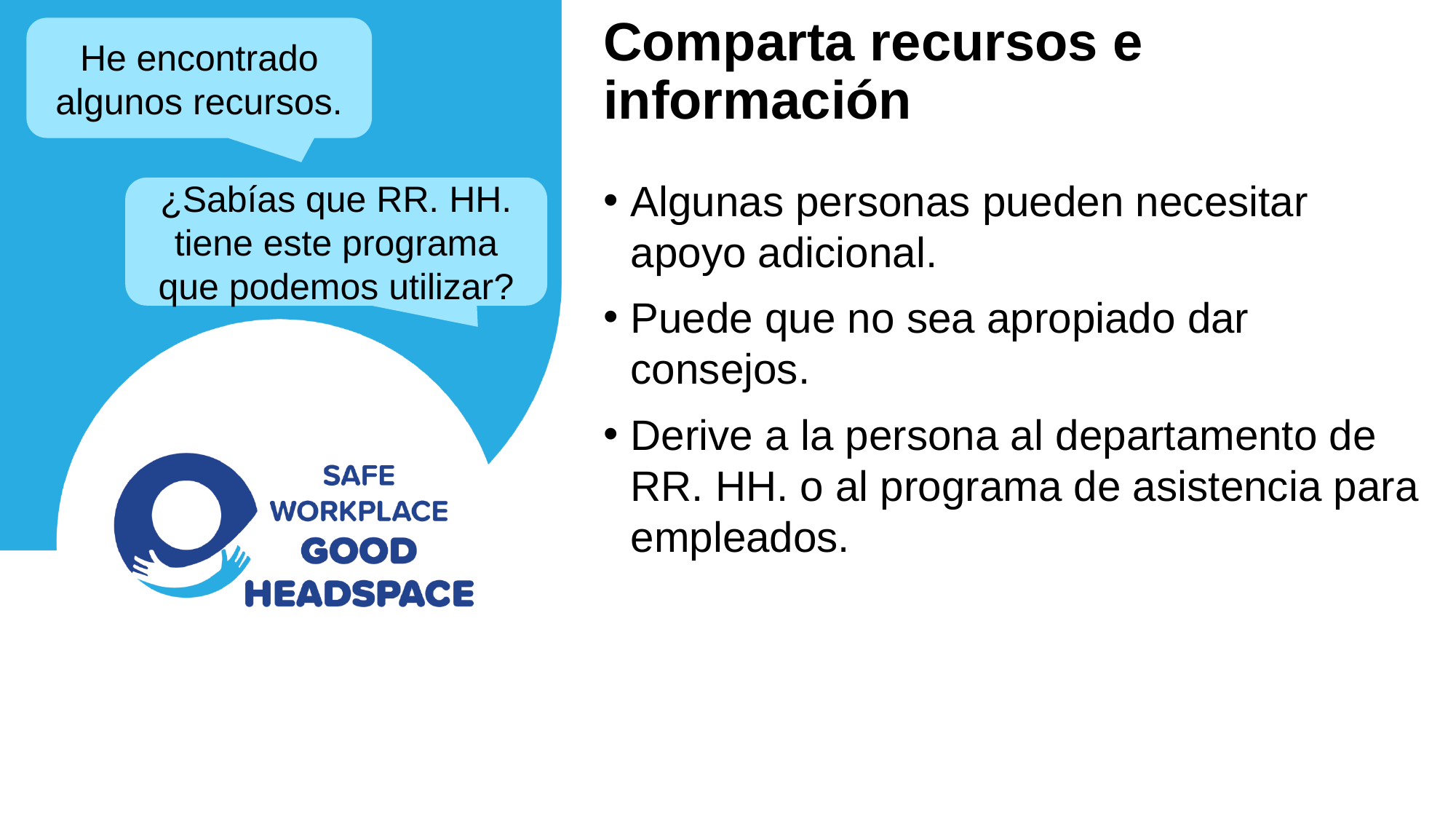

# Comparta recursos e información
He encontrado algunos recursos.
Algunas personas pueden necesitar apoyo adicional.
Puede que no sea apropiado dar consejos.
Derive a la persona al departamento de RR. HH. o al programa de asistencia para empleados.
¿Sabías que RR. HH. tiene este programa que podemos utilizar?